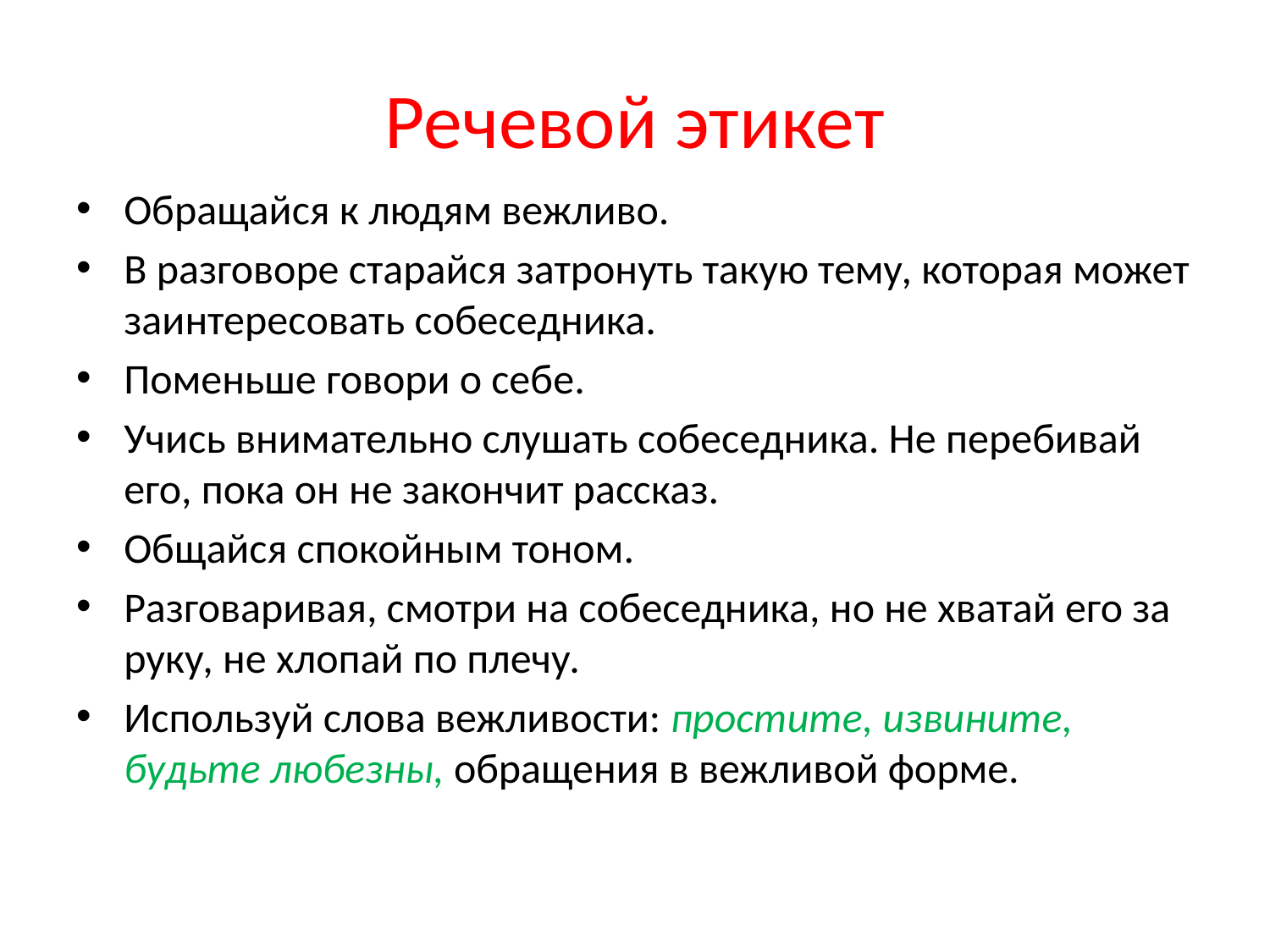

# Речевой этикет
Обращайся к людям вежливо.
В разговоре старайся затронуть такую тему, которая может заинтересовать собеседника.
Поменьше говори о себе.
Учись внимательно слушать собеседника. Не перебивай его, пока он не закончит рассказ.
Общайся спокойным тоном.
Разговаривая, смотри на собеседника, но не хватай его за руку, не хлопай по плечу.
Используй слова вежливости: простите, извините, будьте любезны, обращения в вежливой форме.